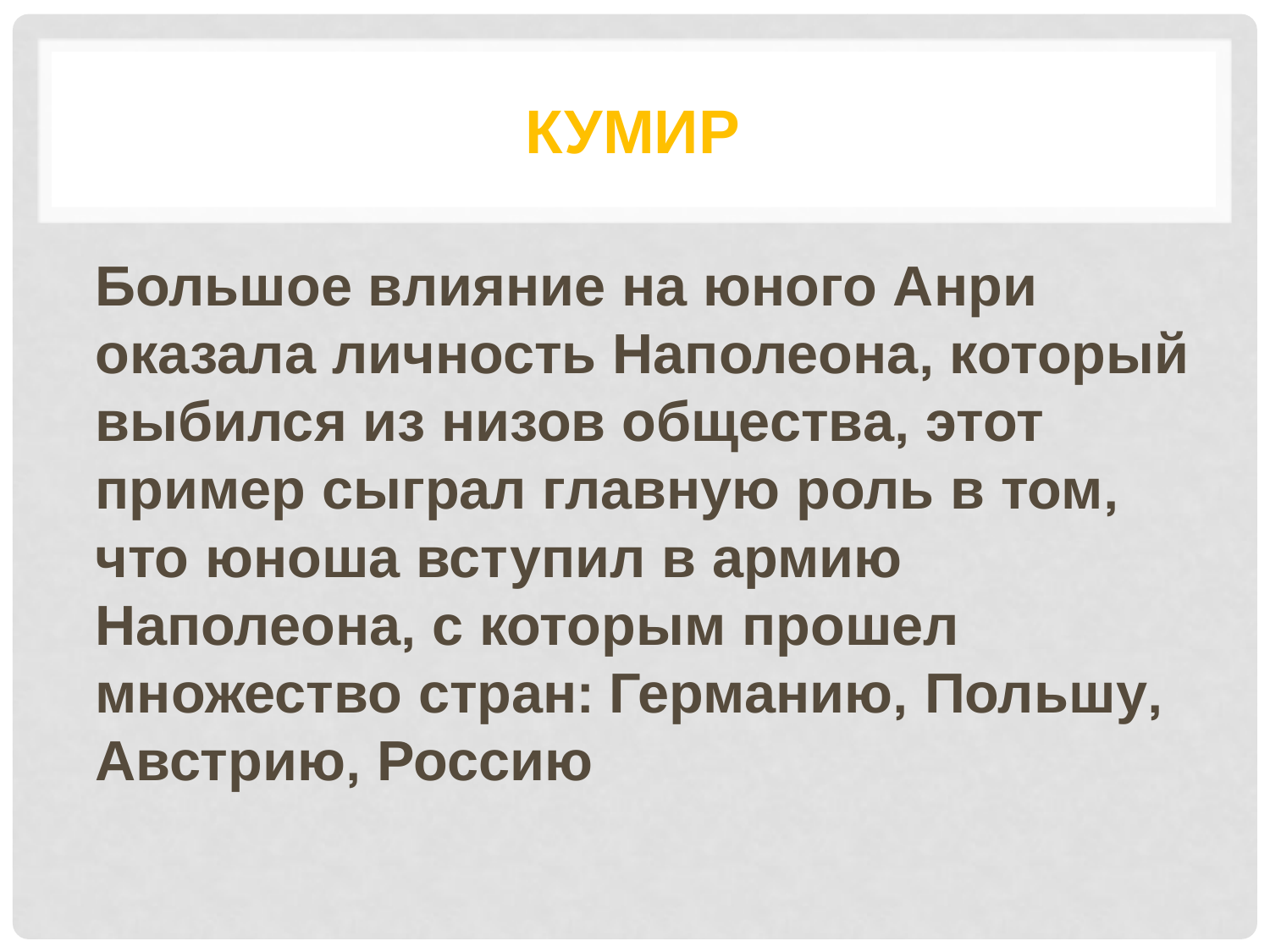

# КУМИР
Большое влияние на юного Анри оказала личность Наполеона, который выбился из низов общества, этот пример сыграл главную роль в том, что юноша вступил в армию Наполеона, с которым прошел множество стран: Германию, Польшу, Австрию, Россию